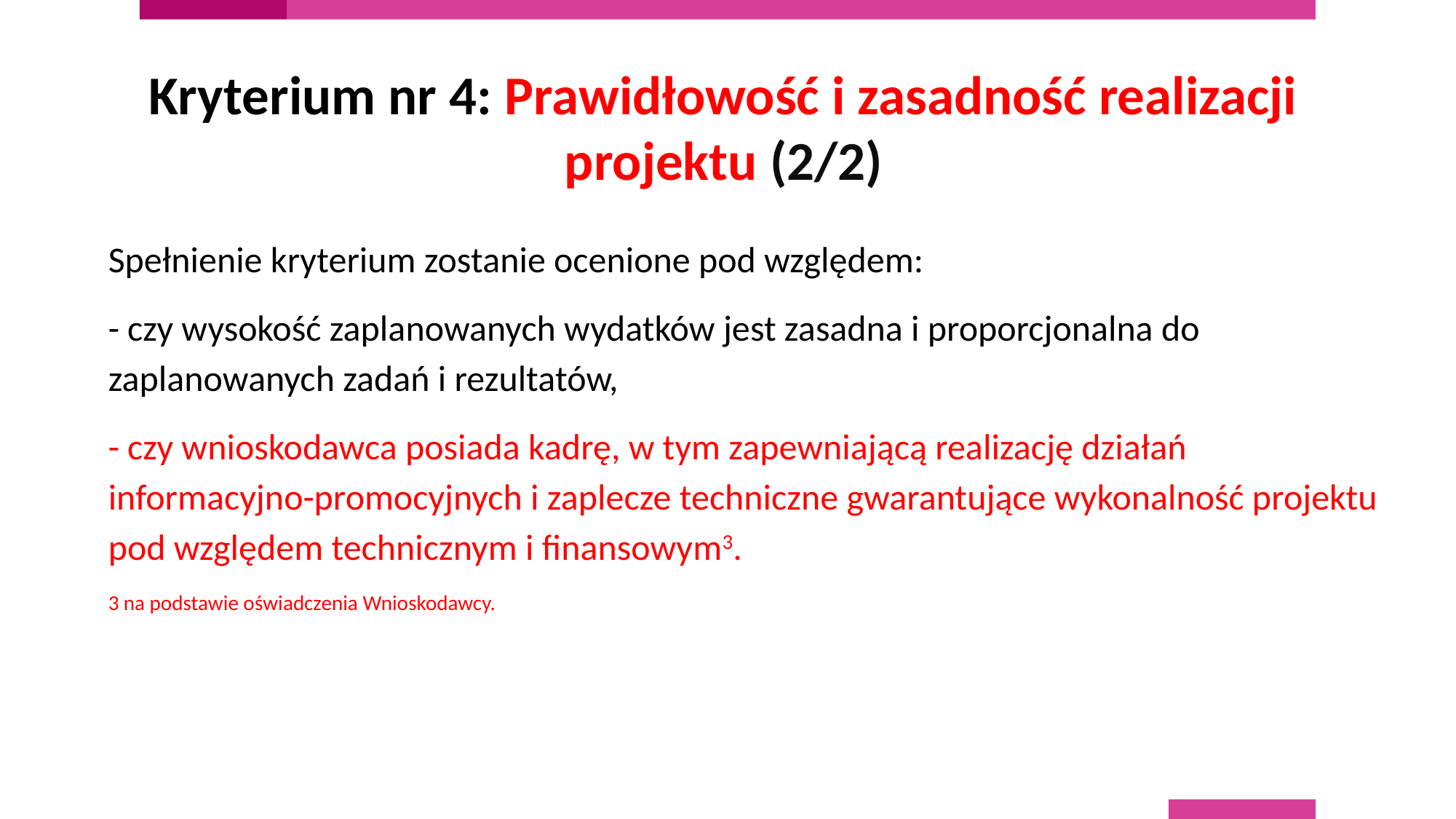

Kryterium nr 4: Prawidłowość i zasadność realizacji projektu (2/2)
Spełnienie kryterium zostanie ocenione pod względem:
- czy wysokość zaplanowanych wydatków jest zasadna i proporcjonalna do zaplanowanych zadań i rezultatów,
- czy wnioskodawca posiada kadrę, w tym zapewniającą realizację działań informacyjno-promocyjnych i zaplecze techniczne gwarantujące wykonalność projektu pod względem technicznym i finansowym3.
3 na podstawie oświadczenia Wnioskodawcy.